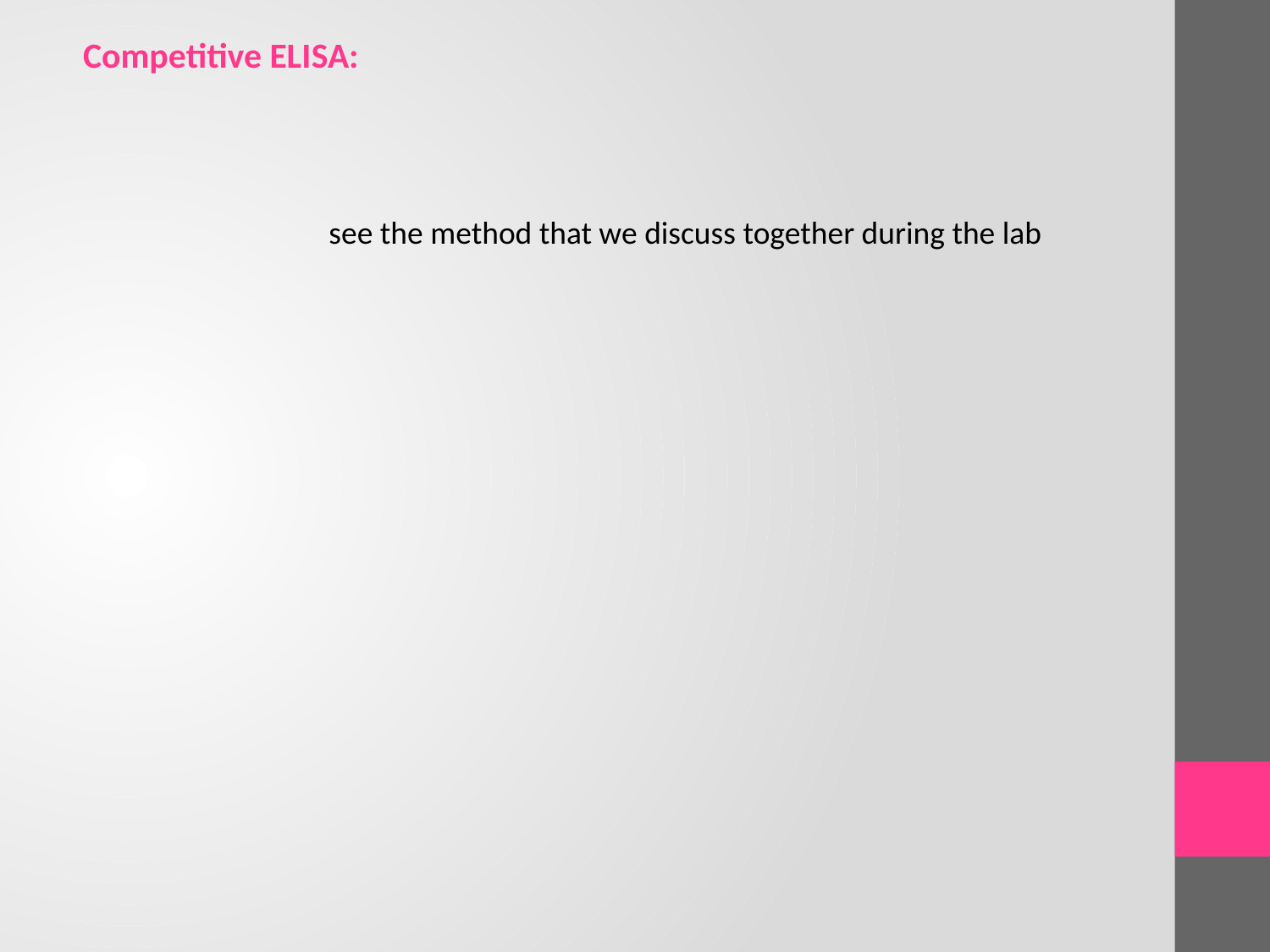

Competitive ELISA:

see the method that we discuss together during the lab